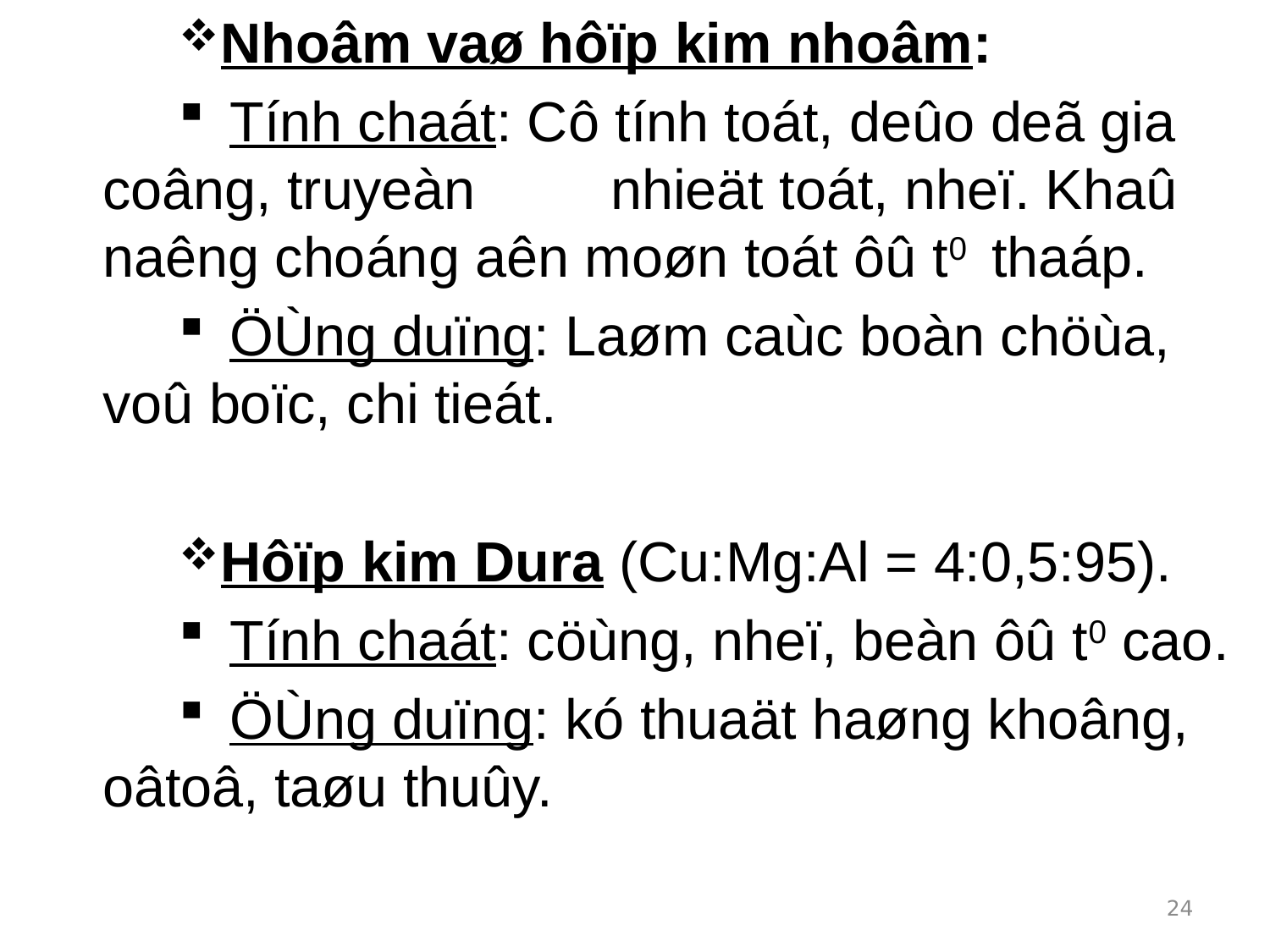

Nhoâm vaø hôïp kim nhoâm:
	Tính chaát: Cô tính toát, deûo deã gia coâng, truyeàn 	nhieät toát, nheï. Khaû naêng choáng aên moøn toát ôû t0 	thaáp.
	ÖÙng duïng: Laøm caùc boàn chöùa, voû boïc, chi tieát.

Hôïp kim Dura (Cu:Mg:Al = 4:0,5:95).
	Tính chaát: cöùng, nheï, beàn ôû t0 cao.
	ÖÙng duïng: kó thuaät haøng khoâng, oâtoâ, taøu thuûy.
24